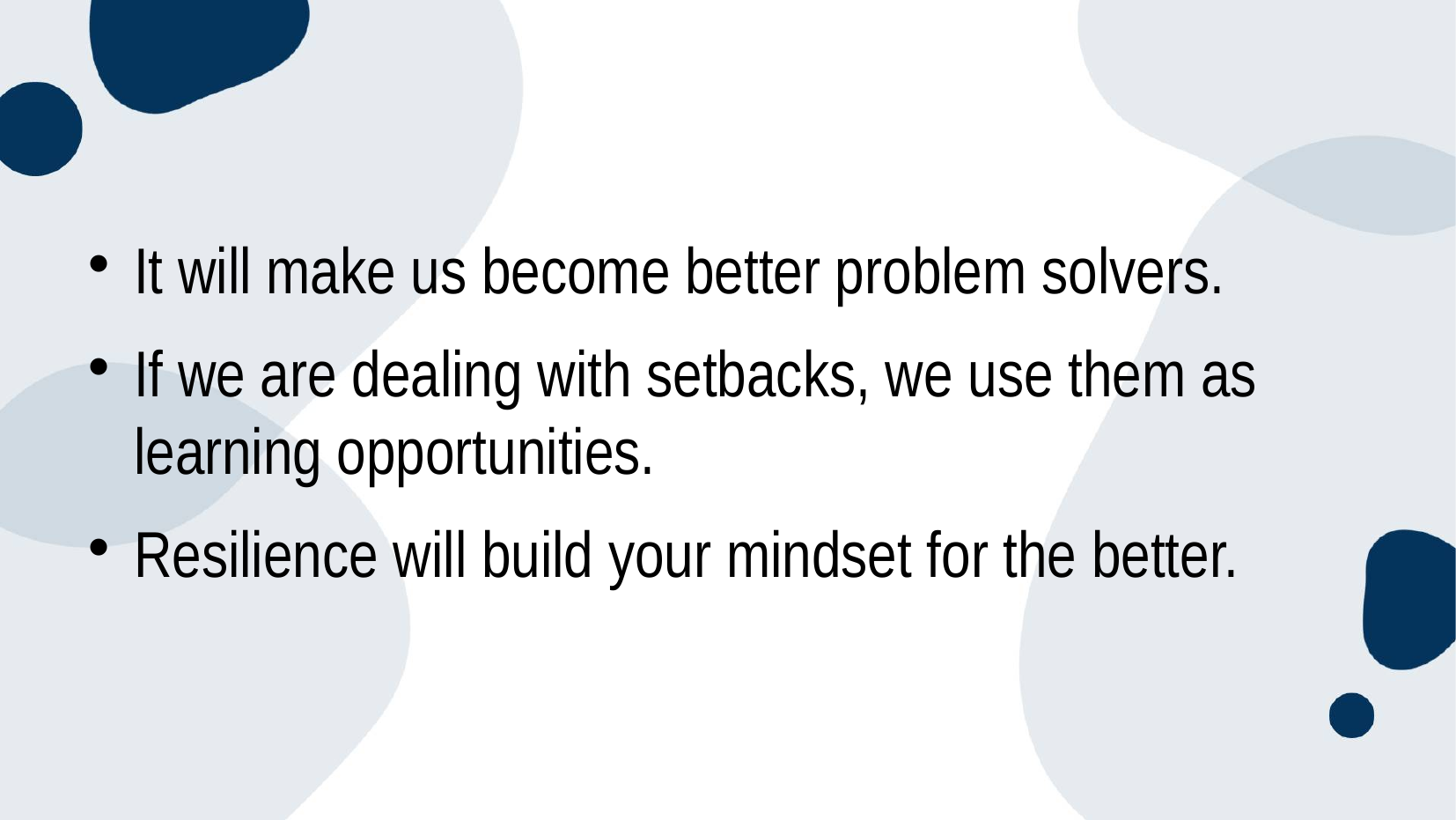

#
It will make us become better problem solvers.
If we are dealing with setbacks, we use them as learning opportunities.
Resilience will build your mindset for the better.